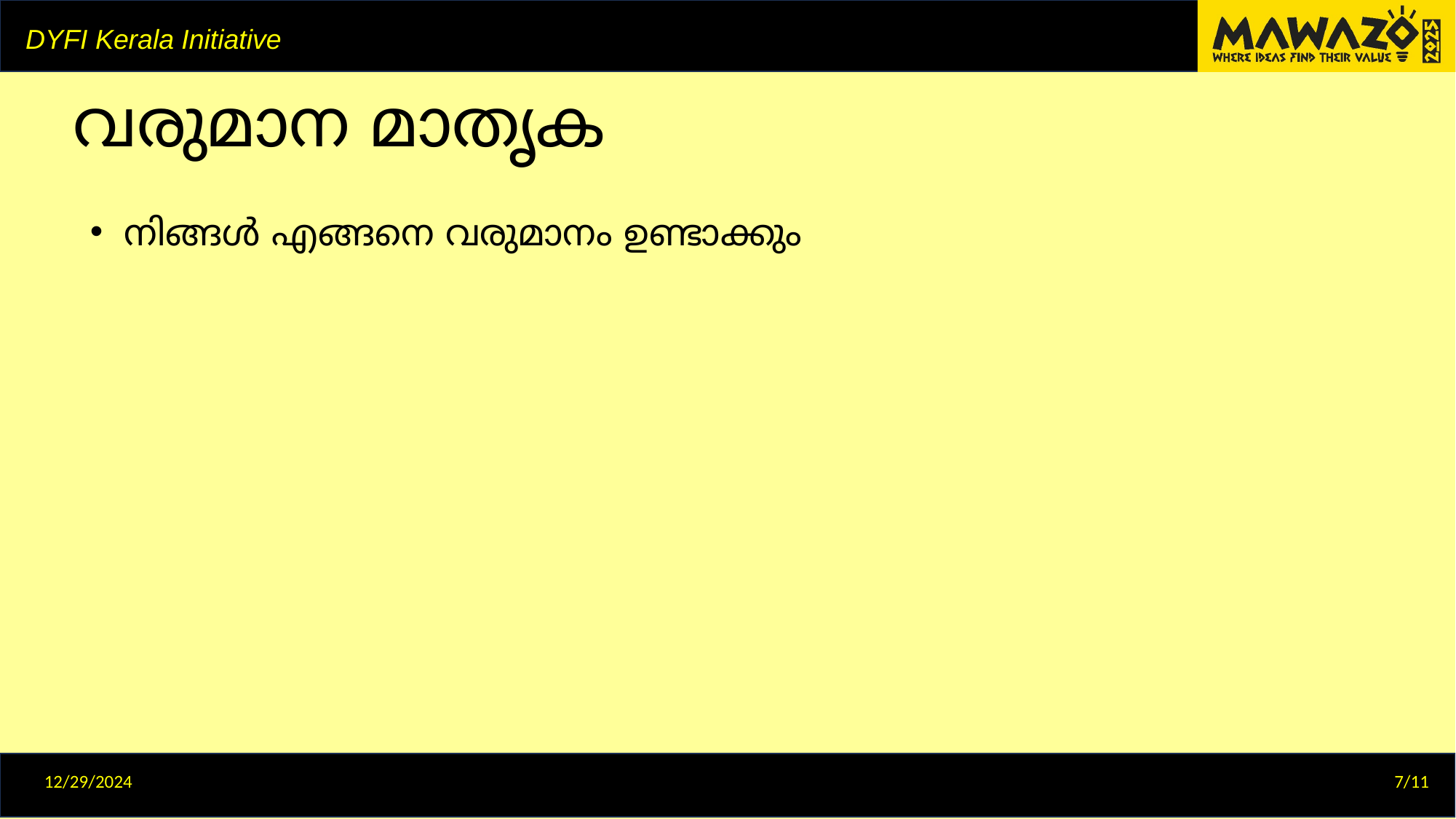

# വരുമാന മാതൃക
നിങ്ങൾ എങ്ങനെ വരുമാനം ഉണ്ടാക്കും
12/29/2024
7/11